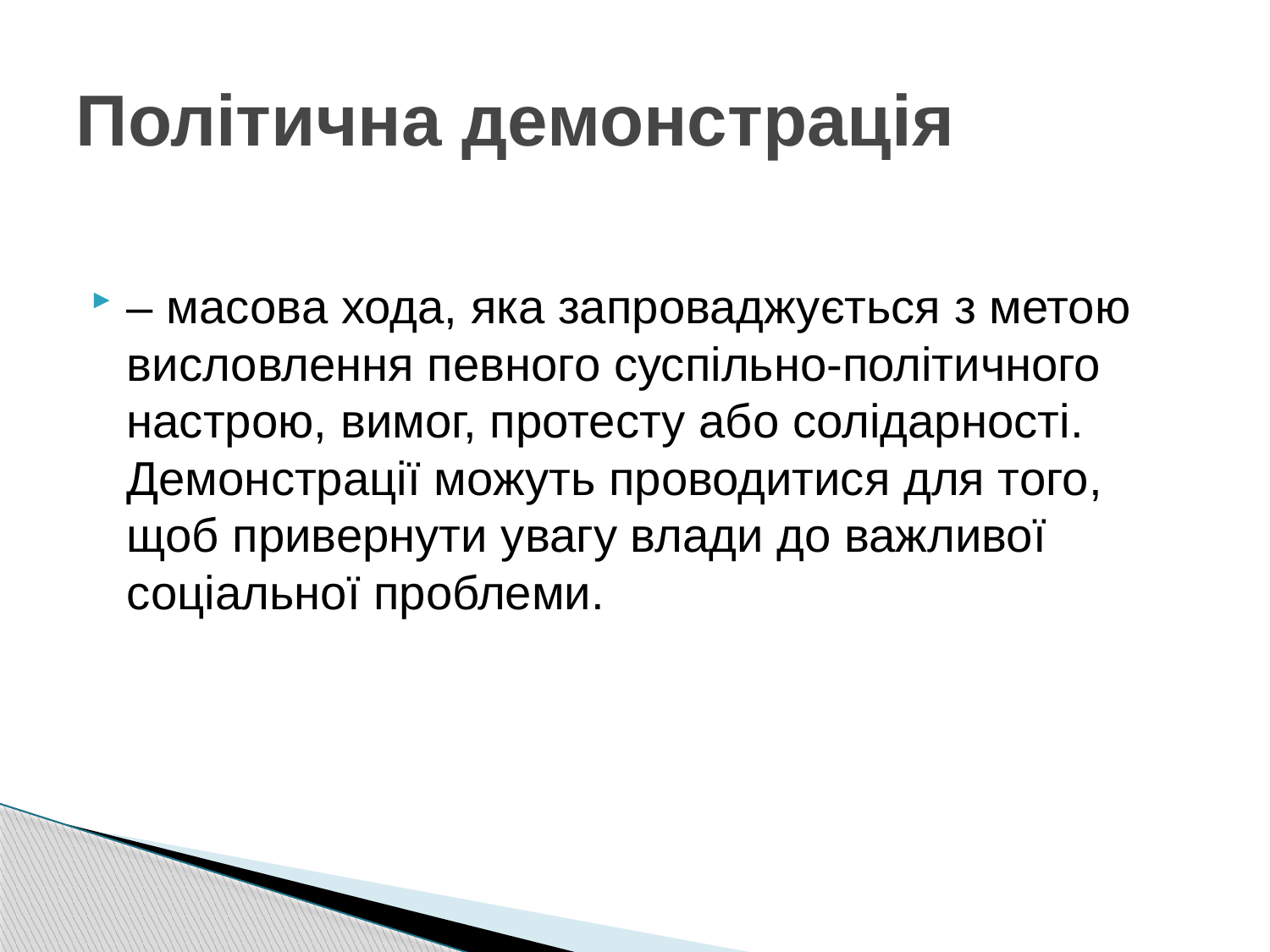

# Політична демонстрація

– масова хода, яка запроваджується з метою висловлення певного суспільно-політичного настрою, вимог, протесту або солідарності. Демонстрації можуть проводитися для того, щоб привернути увагу влади до важливої соціальної проблеми.